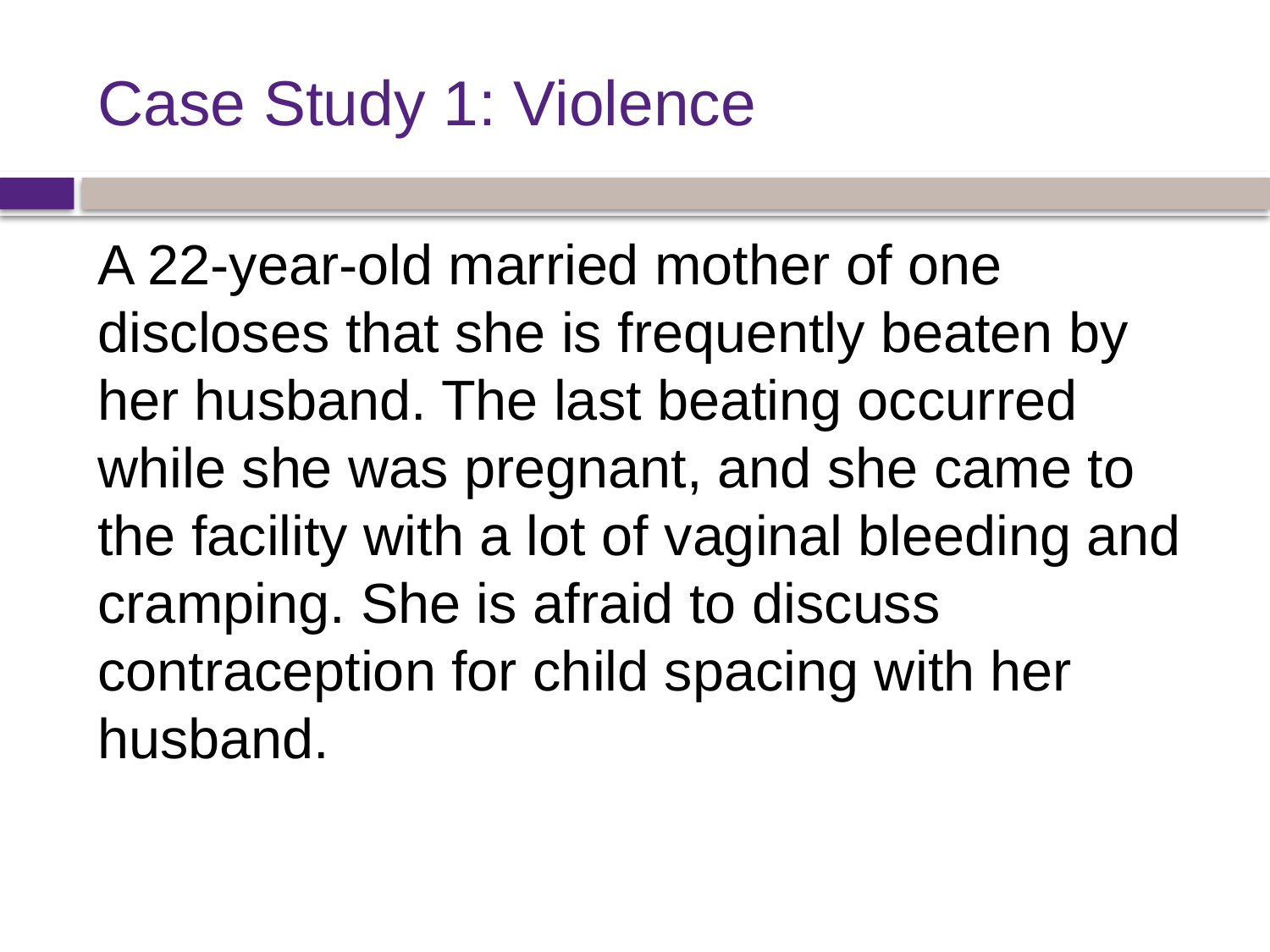

# Case Study 1: Violence
A 22-year-old married mother of one discloses that she is frequently beaten by her husband. The last beating occurred while she was pregnant, and she came to the facility with a lot of vaginal bleeding and cramping. She is afraid to discuss contraception for child spacing with her husband.